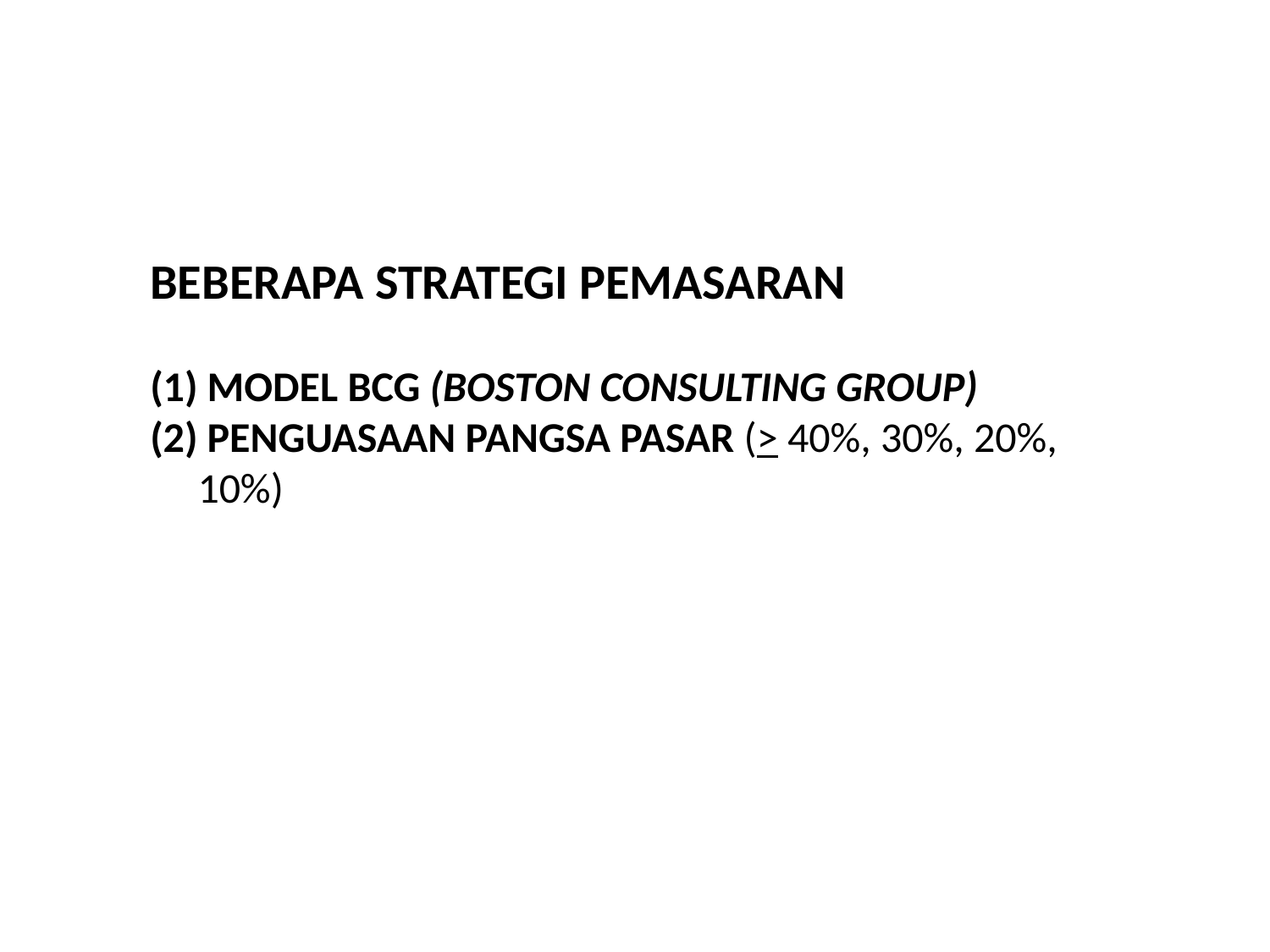

BEBERAPA STRATEGI PEMASARAN

(1) MODEL BCG (BOSTON CONSULTING GROUP)
(2) PENGUASAAN PANGSA PASAR (> 40%, 30%, 20%,
     10%)